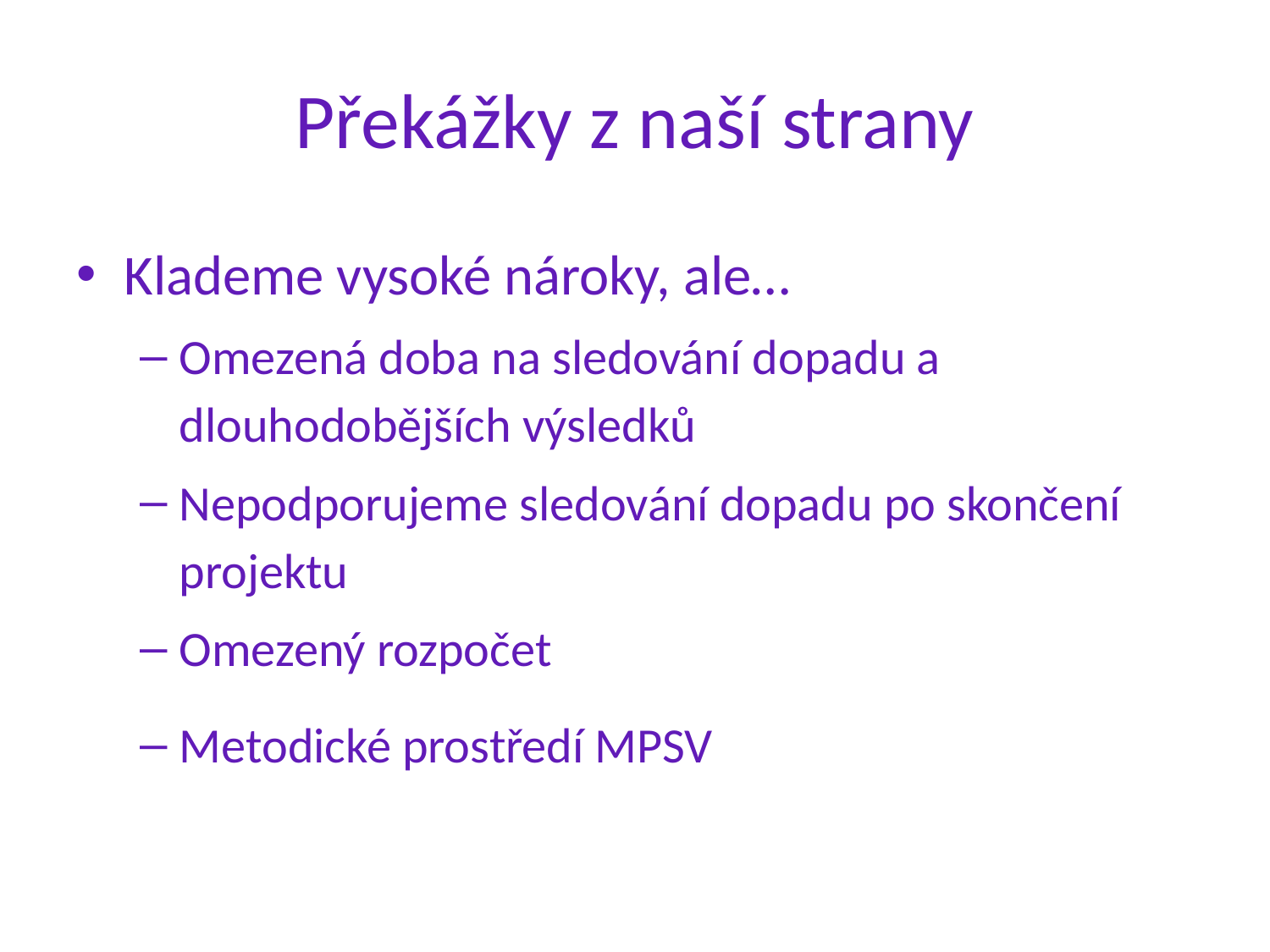

# Překážky z naší strany
Klademe vysoké nároky, ale…
Omezená doba na sledování dopadu a dlouhodobějších výsledků
Nepodporujeme sledování dopadu po skončení projektu
Omezený rozpočet
Metodické prostředí MPSV